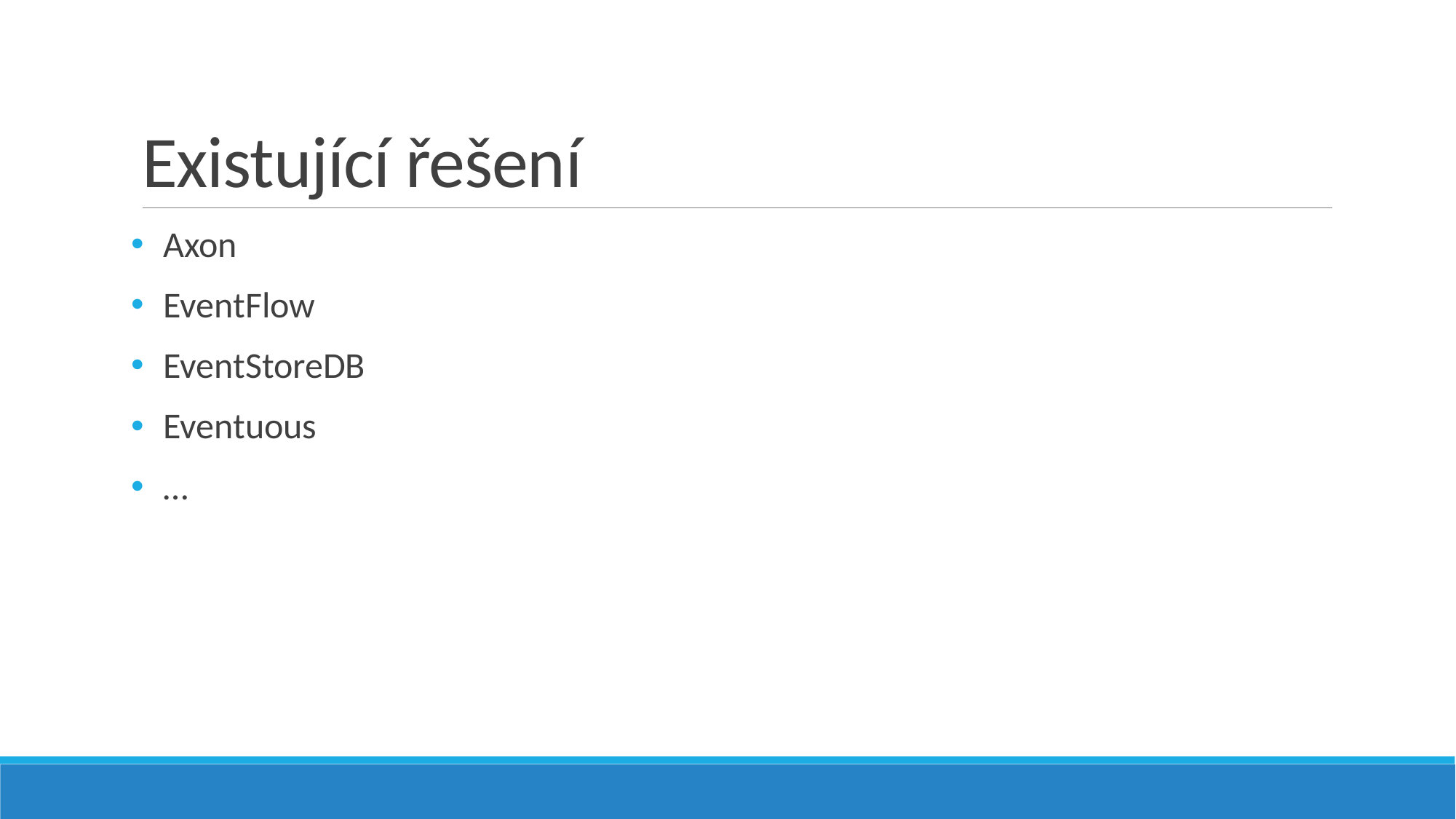

# Existující řešení
Axon
EventFlow
EventStoreDB
Eventuous
…